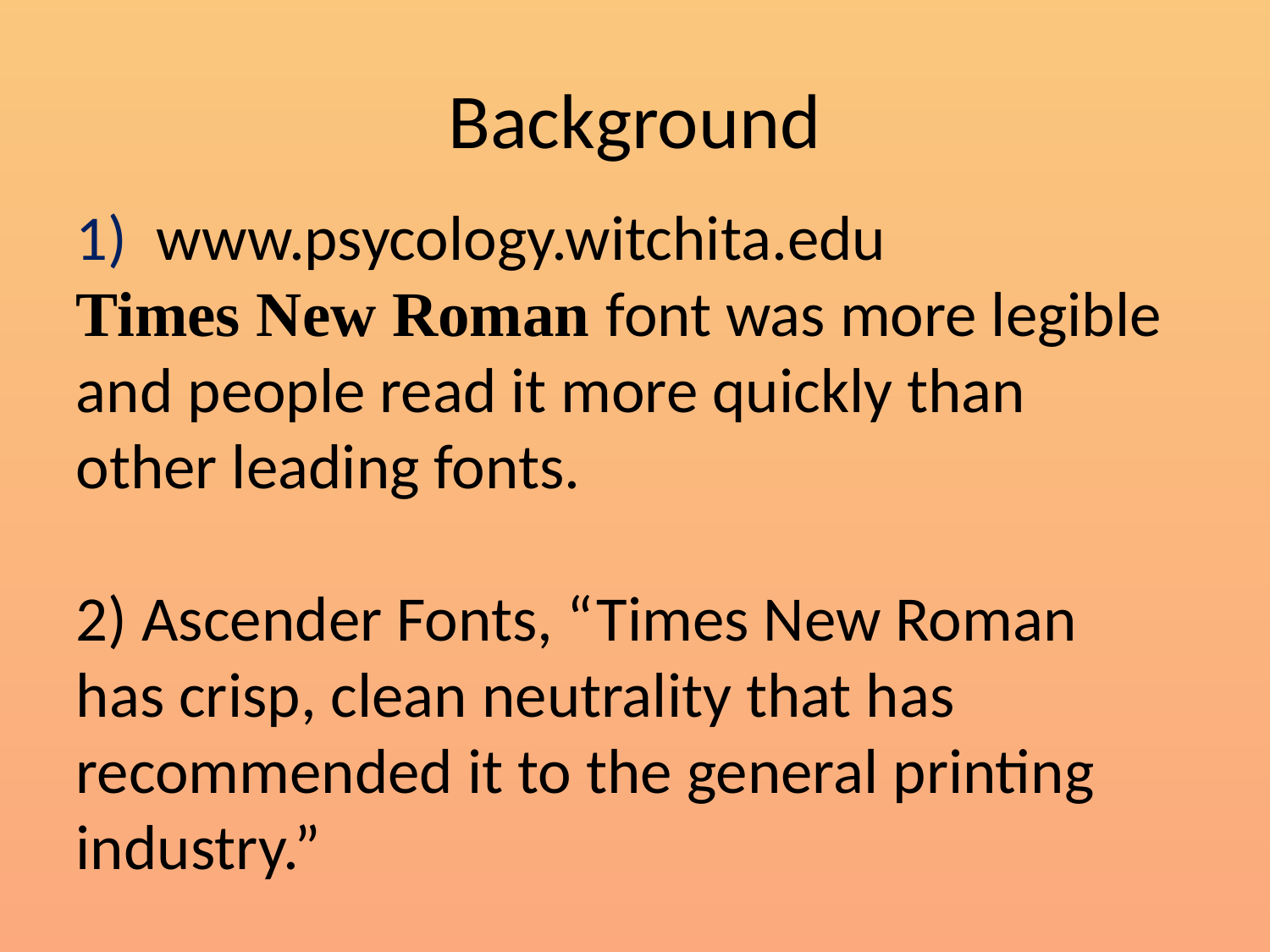

# Background
1)  www.psycology.witchita.edu
Times New Roman font was more legible and people read it more quickly than other leading fonts.

2) Ascender Fonts, “Times New Roman has crisp, clean neutrality that has recommended it to the general printing industry.”